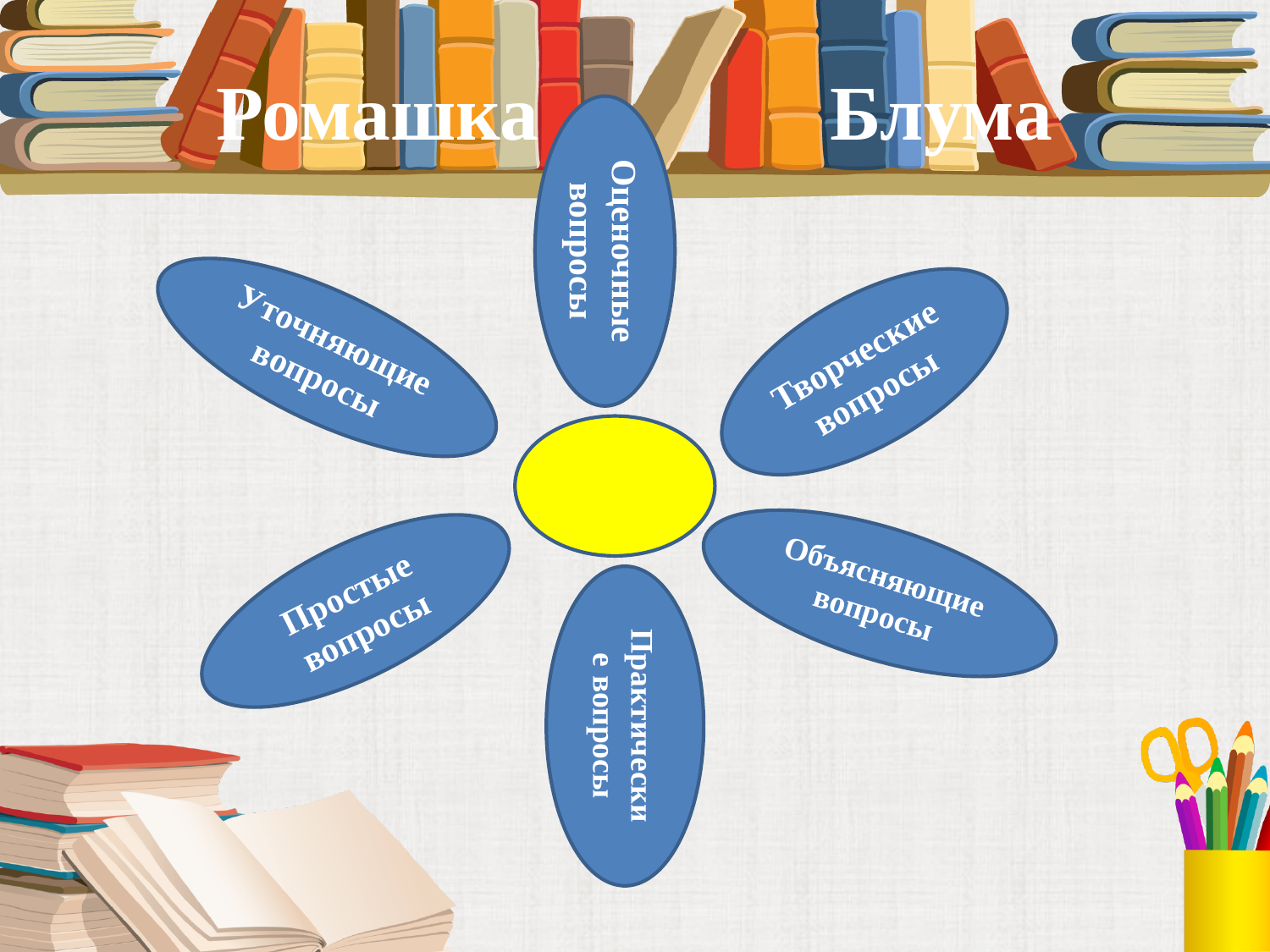

# Ромашка               Блума
Оценочные вопросы

Уточняющие вопросы
Творческие вопросы

Объясняющие вопросы
Простые вопросы
Практические вопросы